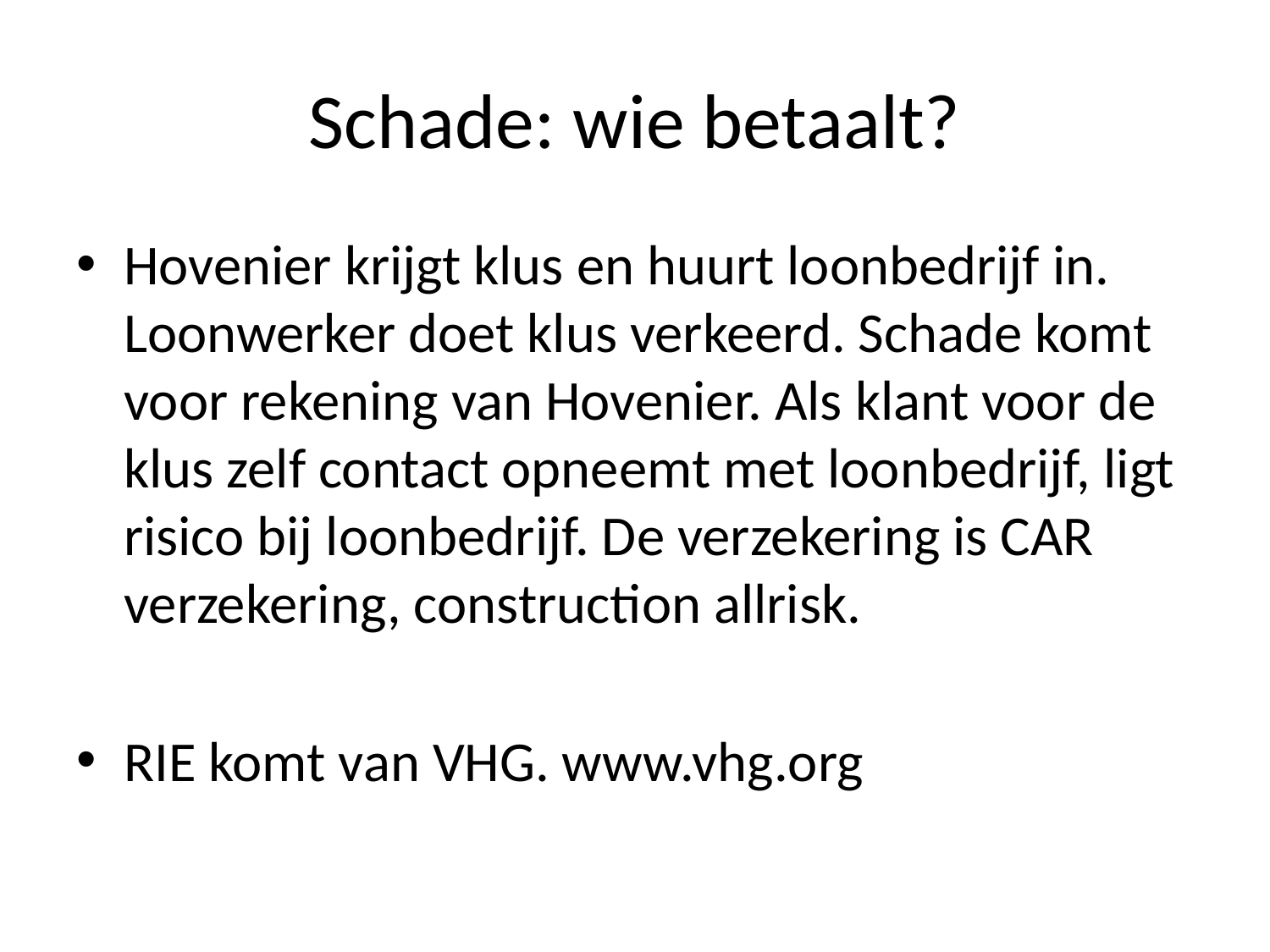

# Schade: wie betaalt?
Hovenier krijgt klus en huurt loonbedrijf in. Loonwerker doet klus verkeerd. Schade komt voor rekening van Hovenier. Als klant voor de klus zelf contact opneemt met loonbedrijf, ligt risico bij loonbedrijf. De verzekering is CAR verzekering, construction allrisk.

RIE komt van VHG. www.vhg.org